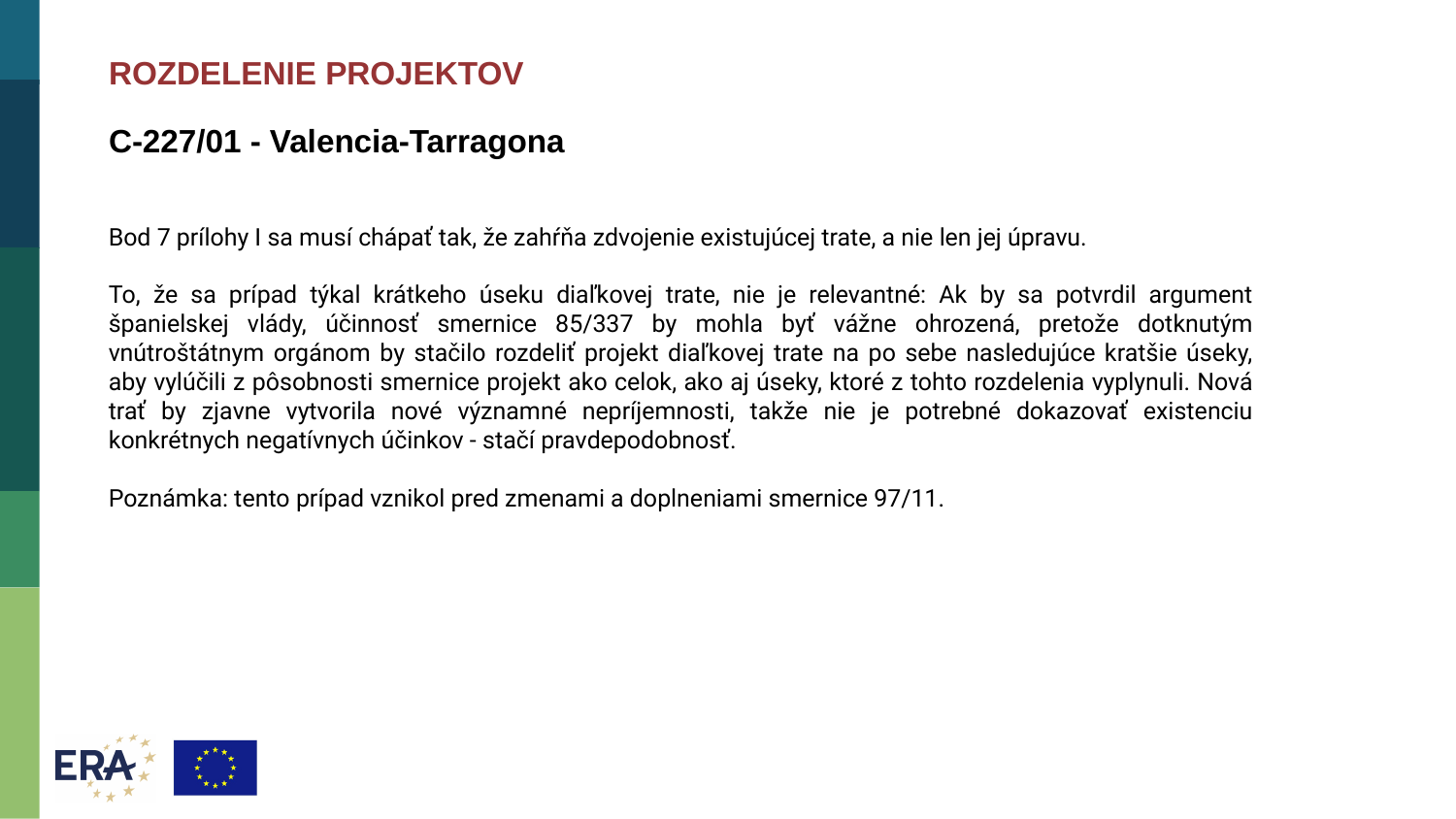

ROZDELENIE PROJEKTOV

C-227/01 - Valencia-Tarragona

Bod 7 prílohy I sa musí chápať tak, že zahŕňa zdvojenie existujúcej trate, a nie len jej úpravu.

To, že sa prípad týkal krátkeho úseku diaľkovej trate, nie je relevantné: Ak by sa potvrdil argument španielskej vlády, účinnosť smernice 85/337 by mohla byť vážne ohrozená, pretože dotknutým vnútroštátnym orgánom by stačilo rozdeliť projekt diaľkovej trate na po sebe nasledujúce kratšie úseky, aby vylúčili z pôsobnosti smernice projekt ako celok, ako aj úseky, ktoré z tohto rozdelenia vyplynuli. Nová trať by zjavne vytvorila nové významné nepríjemnosti, takže nie je potrebné dokazovať existenciu konkrétnych negatívnych účinkov - stačí pravdepodobnosť.

Poznámka: tento prípad vznikol pred zmenami a doplneniami smernice 97/11.